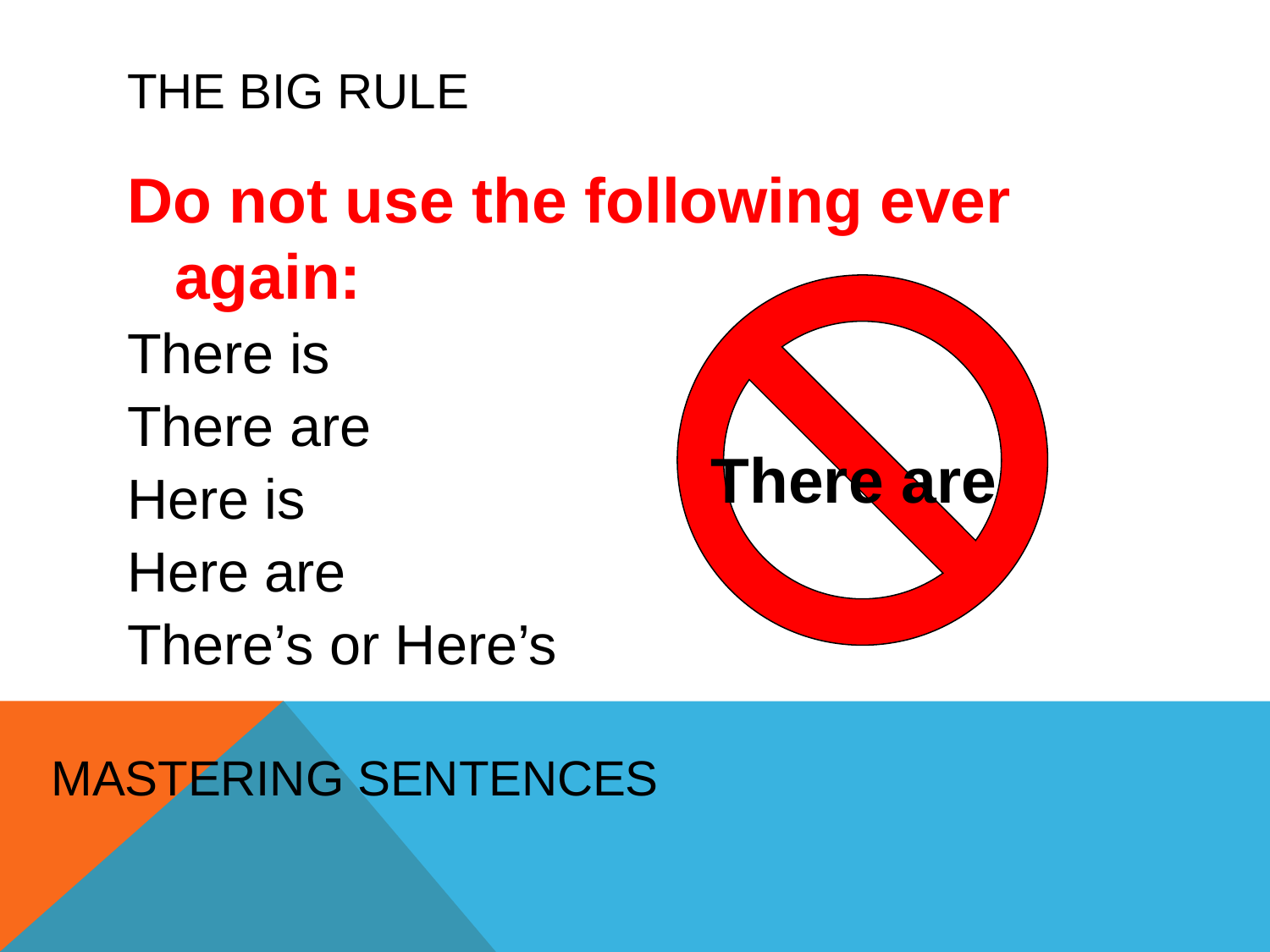

# THE BIG RULE
Do not use the following ever again:
There is
There are
Here is
Here are
There’s or Here’s

There are
Mastering sentences